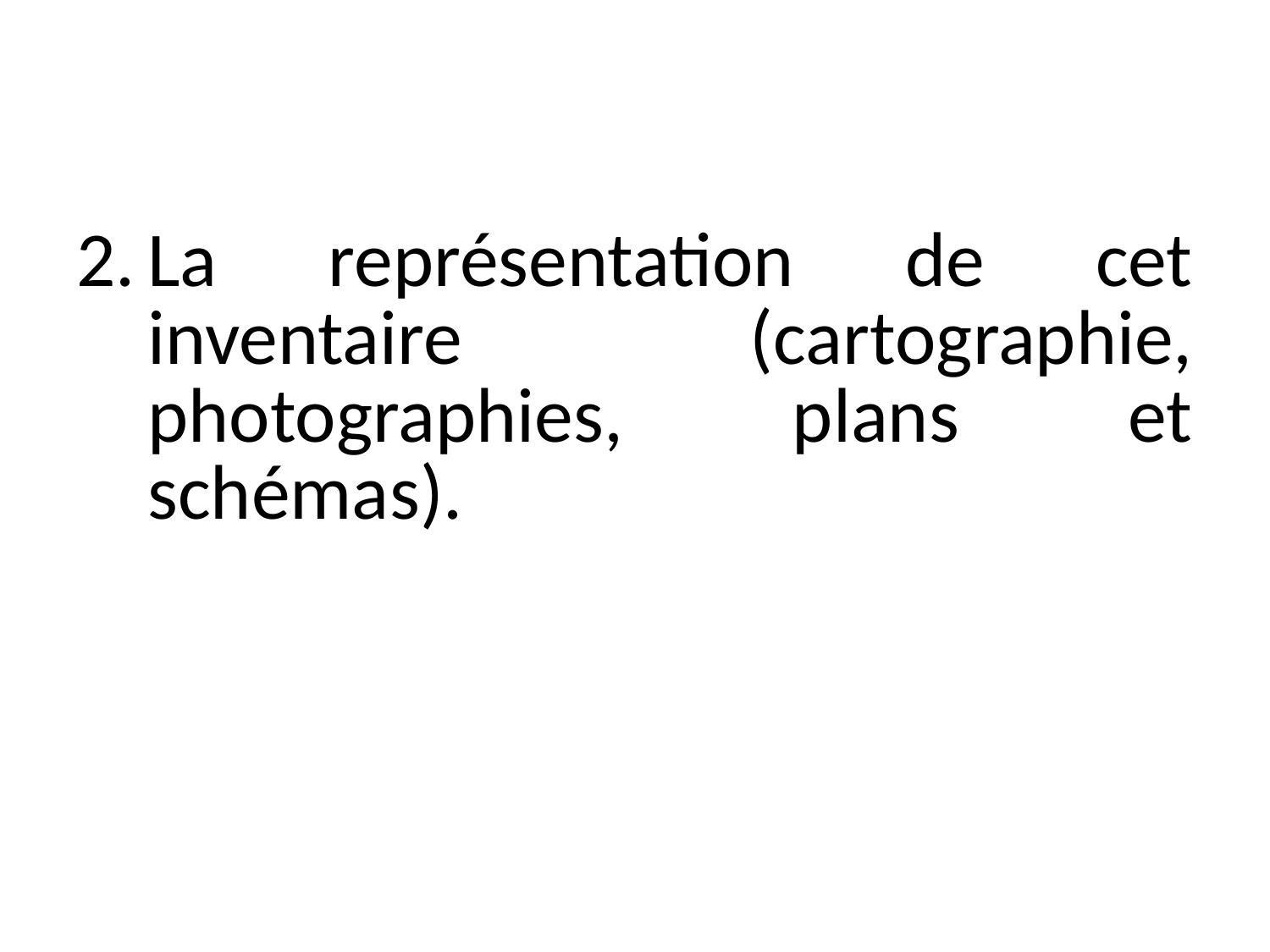

La représentation de cet inventaire (cartographie, photographies, plans et schémas).